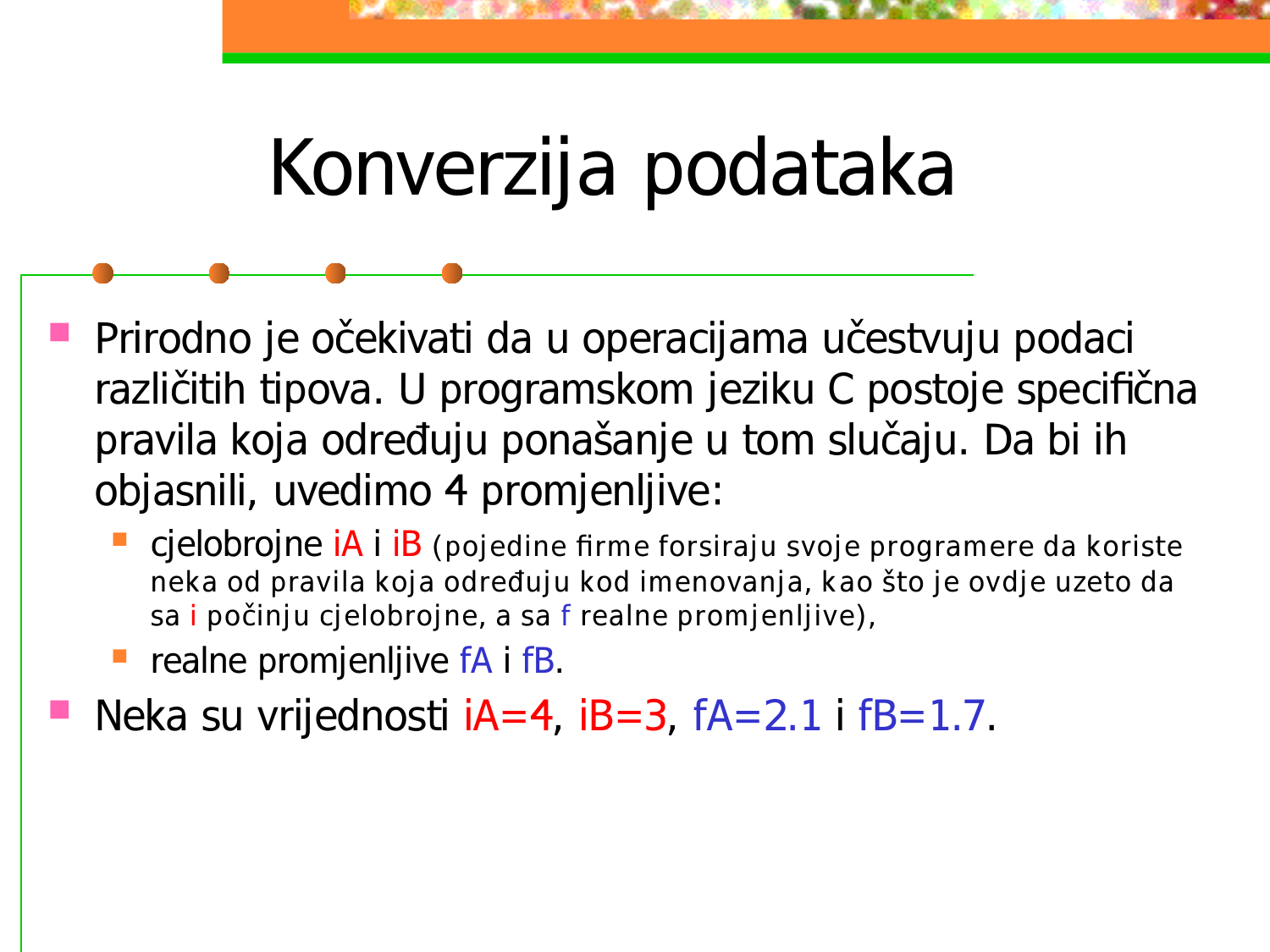

# Konverzija podataka
Prirodno je očekivati da u operacijama učestvuju podaci različitih tipova. U programskom jeziku C postoje specifična pravila koja određuju ponašanje u tom slučaju. Da bi ih objasnili, uvedimo 4 promjenljive:
cjelobrojne iA i iB (pojedine firme forsiraju svoje programere da koriste neka od pravila koja određuju kod imenovanja, kao što je ovdje uzeto da sa i počinju cjelobrojne, a sa f realne promjenljive),
realne promjenljive fA i fB.
Neka su vrijednosti iA=4, iB=3, fA=2.1 i fB=1.7.